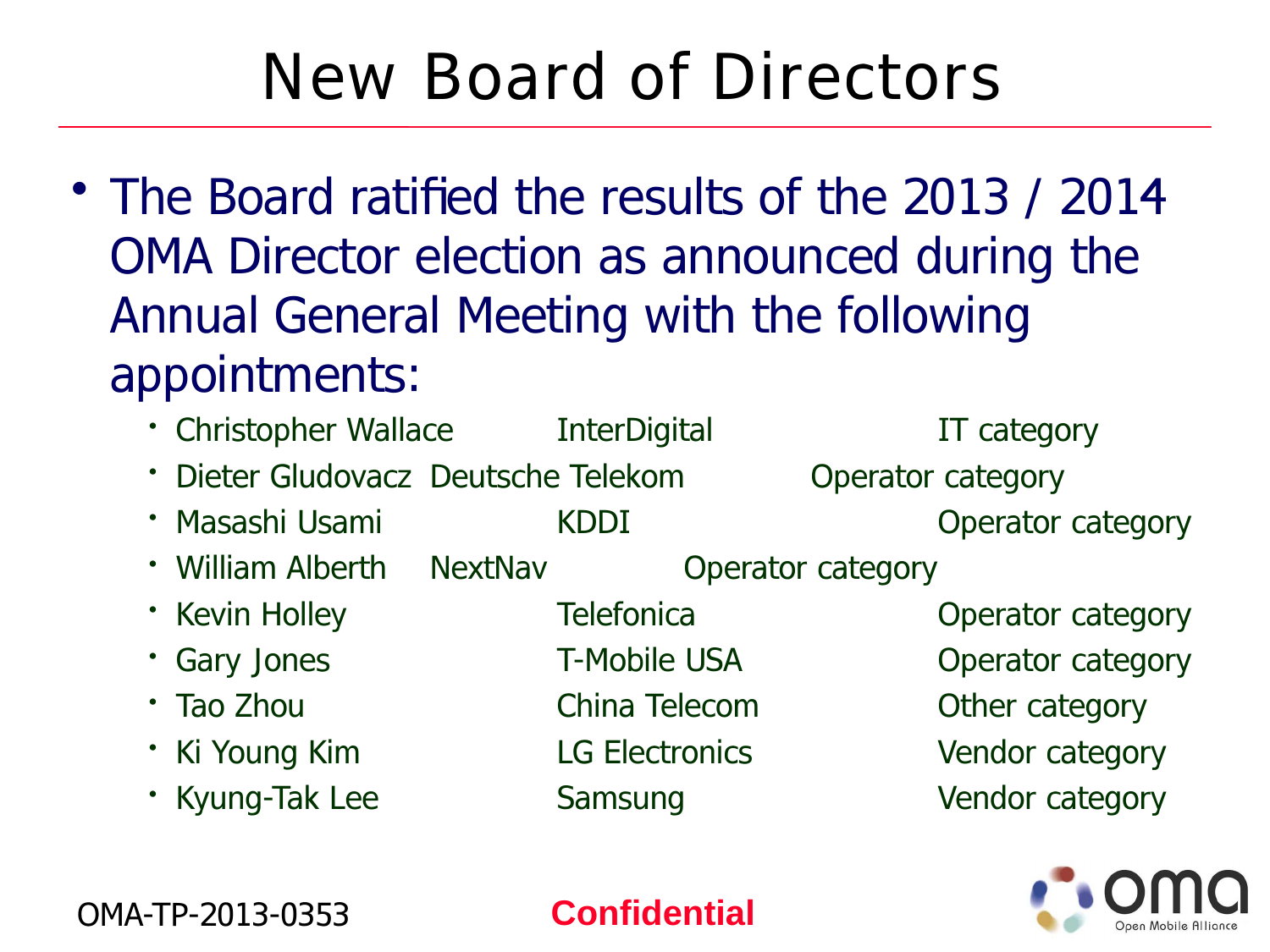

# New Board of Directors
The Board ratified the results of the 2013 / 2014 OMA Director election as announced during the Annual General Meeting with the following appointments:
Christopher Wallace	InterDigital		IT category
Dieter Gludovacz	Deutsche Telekom	Operator category
Masashi Usami		KDDI			Operator category
William Alberth 	NextNav		Operator category
Kevin Holley		Telefonica		Operator category
Gary Jones		T-Mobile USA		Operator category
Tao Zhou		China Telecom		Other category
Ki Young Kim		LG Electronics		Vendor category
Kyung-Tak Lee		Samsung		Vendor category